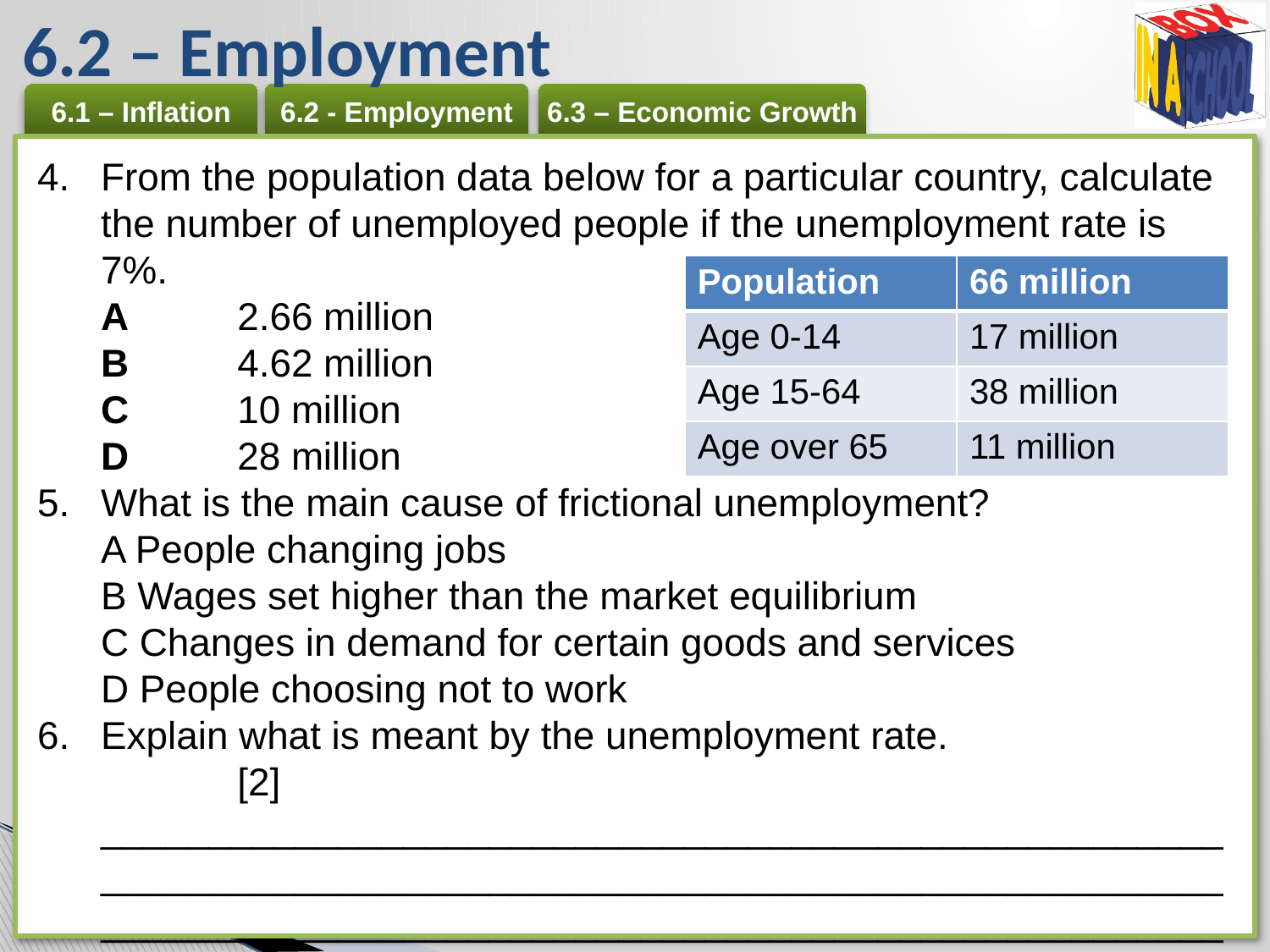

# 6.2 – Employment
From the population data below for a particular country, calculate the number of unemployed people if the unemployment rate is 7%.
A 	2.66 million
B 	4.62 million
C 	10 million
D 	28 million
What is the main cause of frictional unemployment?
A People changing jobs
B Wages set higher than the market equilibrium
C Changes in demand for certain goods and services
D People choosing not to work
Explain what is meant by the unemployment rate. 	[2]
____________________________________________________________________________________________________________________________________________________________
| Population | 66 million |
| --- | --- |
| Age 0-14 | 17 million |
| Age 15-64 | 38 million |
| Age over 65 | 11 million |